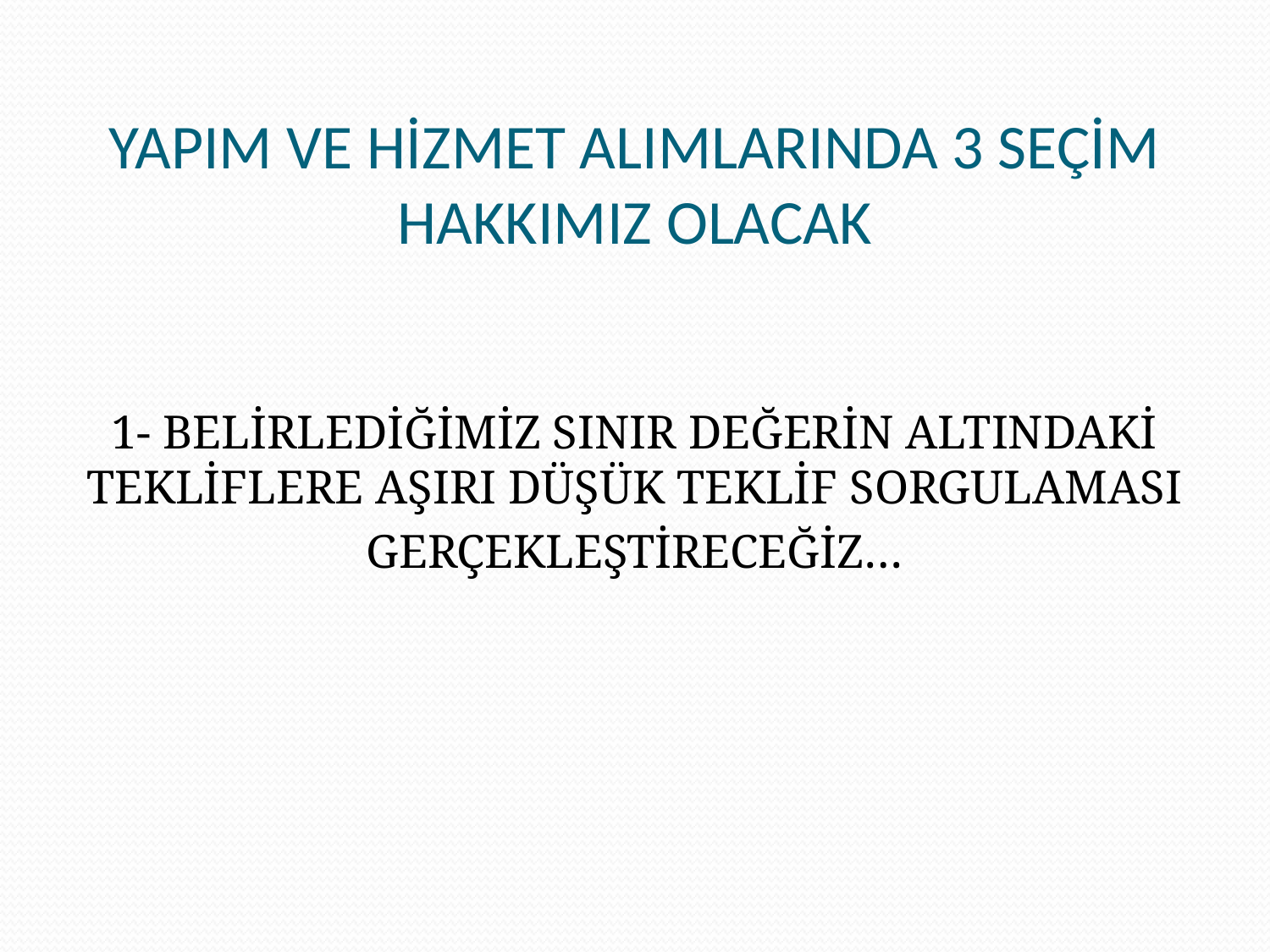

# YAPIM VE HİZMET ALIMLARINDA 3 SEÇİM HAKKIMIZ OLACAK

1- BELİRLEDİĞİMİZ SINIR DEĞERİN ALTINDAKİ TEKLİFLERE AŞIRI DÜŞÜK TEKLİF SORGULAMASI
GERÇEKLEŞTİRECEĞİZ…